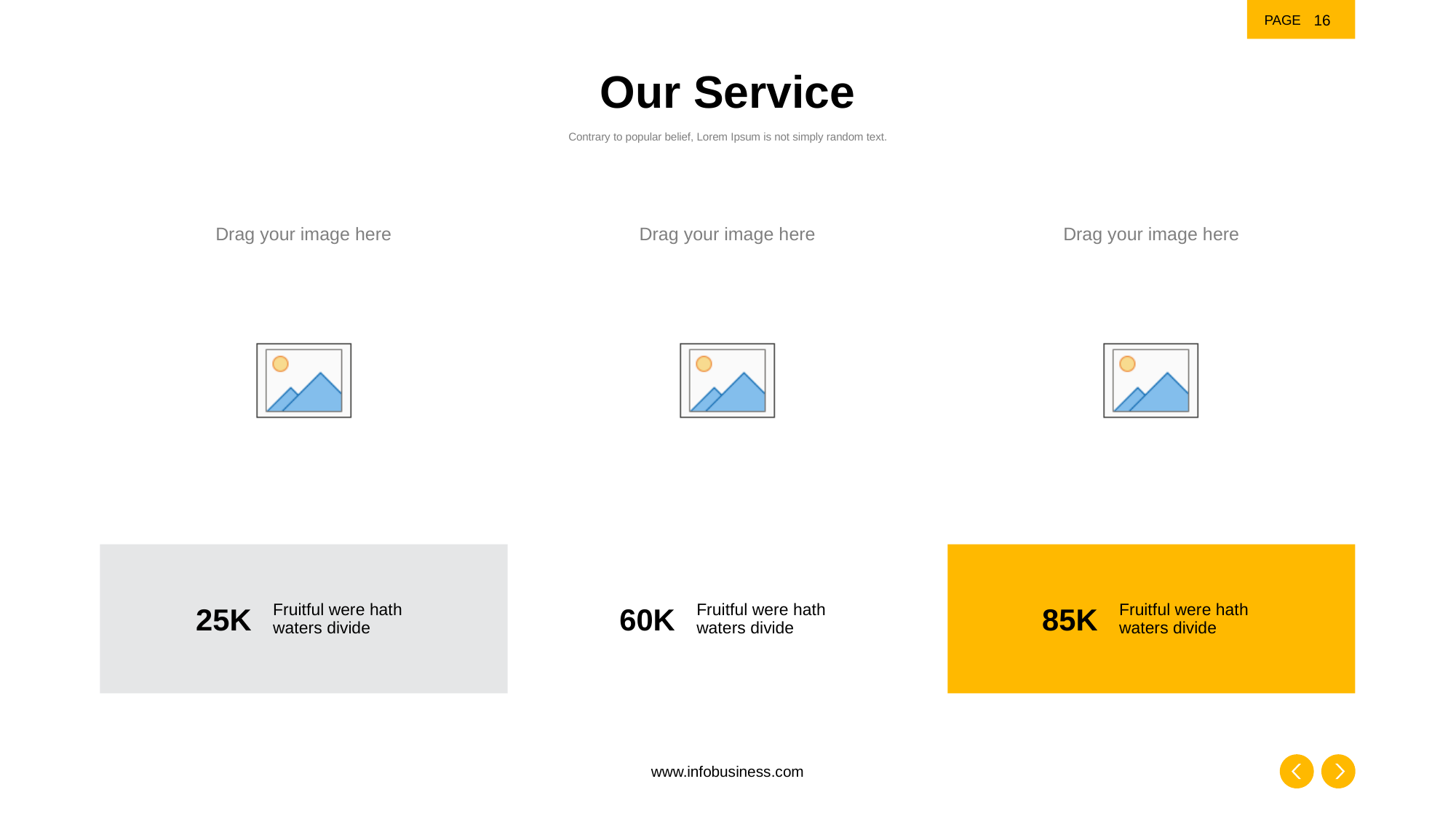

16
# Our Service
Contrary to popular belief, Lorem Ipsum is not simply random text.

25K
Fruitful were hath waters divide
60K
Fruitful were hath waters divide
85K
Fruitful were hath waters divide
www.infobusiness.com